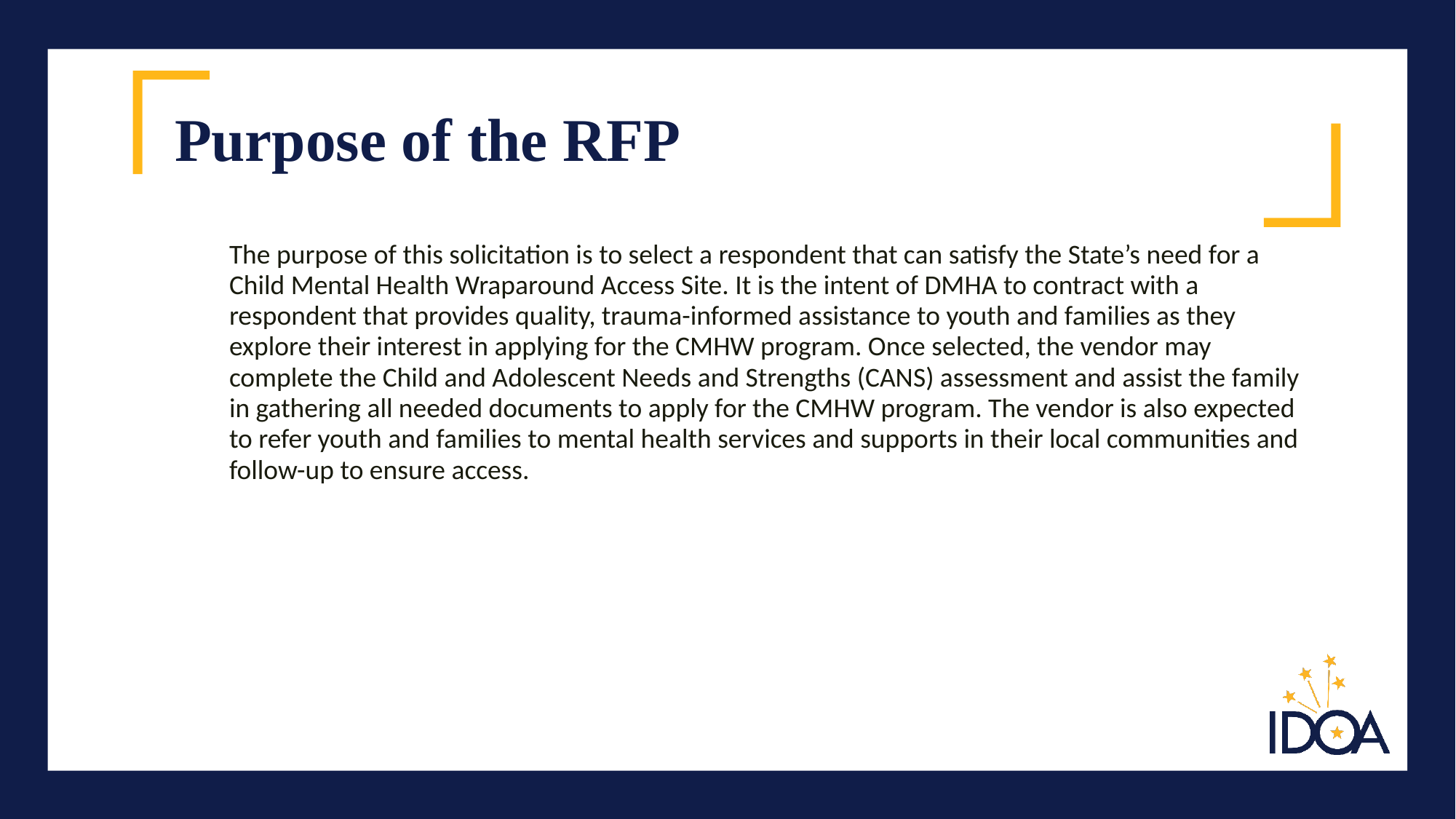

# Purpose of the RFP
The purpose of this solicitation is to select a respondent that can satisfy the State’s need for a Child Mental Health Wraparound Access Site. It is the intent of DMHA to contract with a respondent that provides quality, trauma-informed assistance to youth and families as they explore their interest in applying for the CMHW program. Once selected, the vendor may complete the Child and Adolescent Needs and Strengths (CANS) assessment and assist the family in gathering all needed documents to apply for the CMHW program. The vendor is also expected to refer youth and families to mental health services and supports in their local communities and follow-up to ensure access.